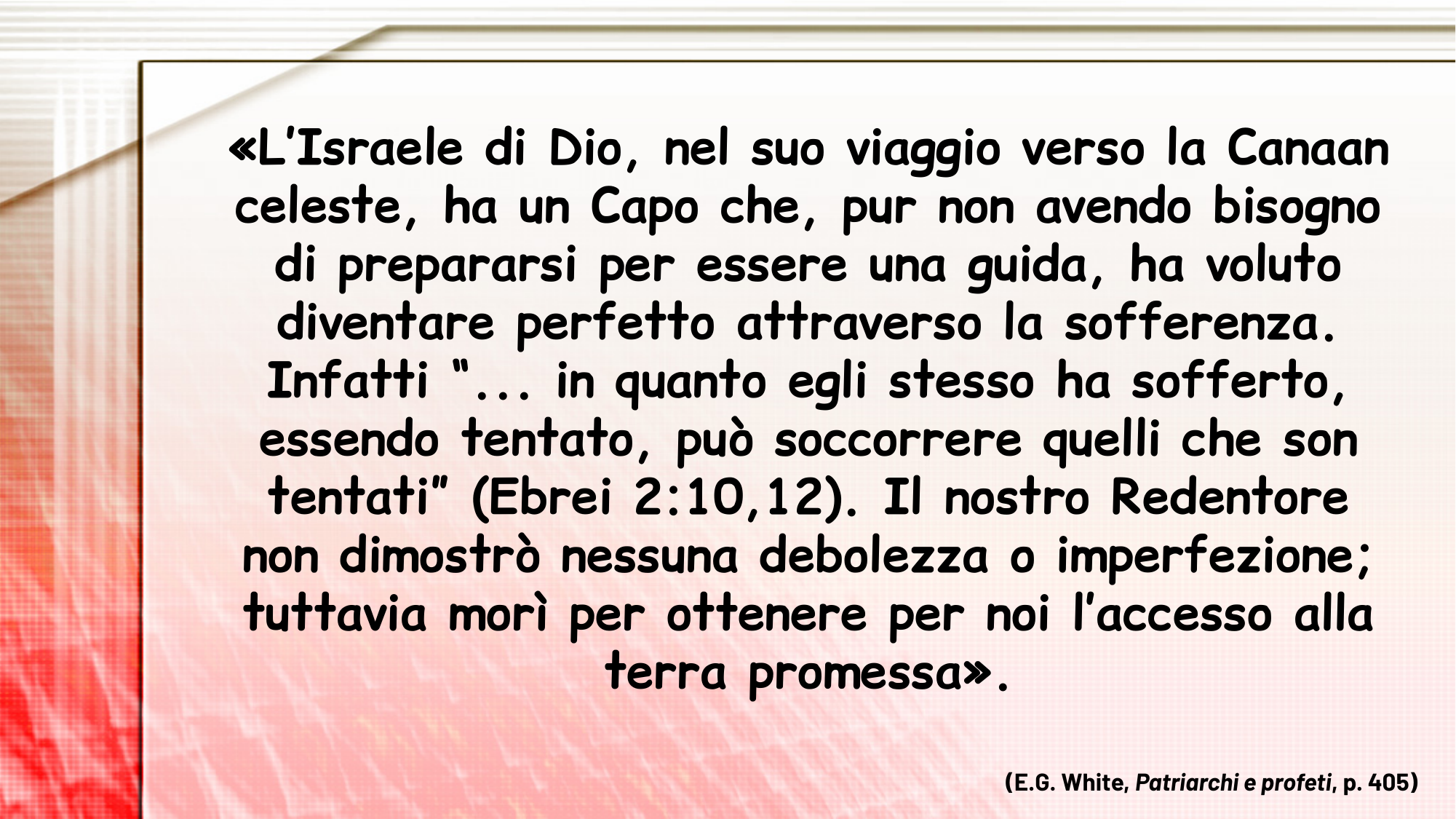

«L’Israele di Dio, nel suo viaggio verso la Canaan celeste, ha un Capo che, pur non avendo bisogno di prepararsi per essere una guida, ha voluto diventare perfetto attraverso la sofferenza. Infatti “... in quanto egli stesso ha sofferto, essendo tentato, può soccorrere quelli che son tentati” (Ebrei 2:10,12). Il nostro Redentore non dimostrò nessuna debolezza o imperfezione; tuttavia morì per ottenere per noi l’accesso alla terra promessa».
(E.G. White, Patriarchi e profeti, p. 405)